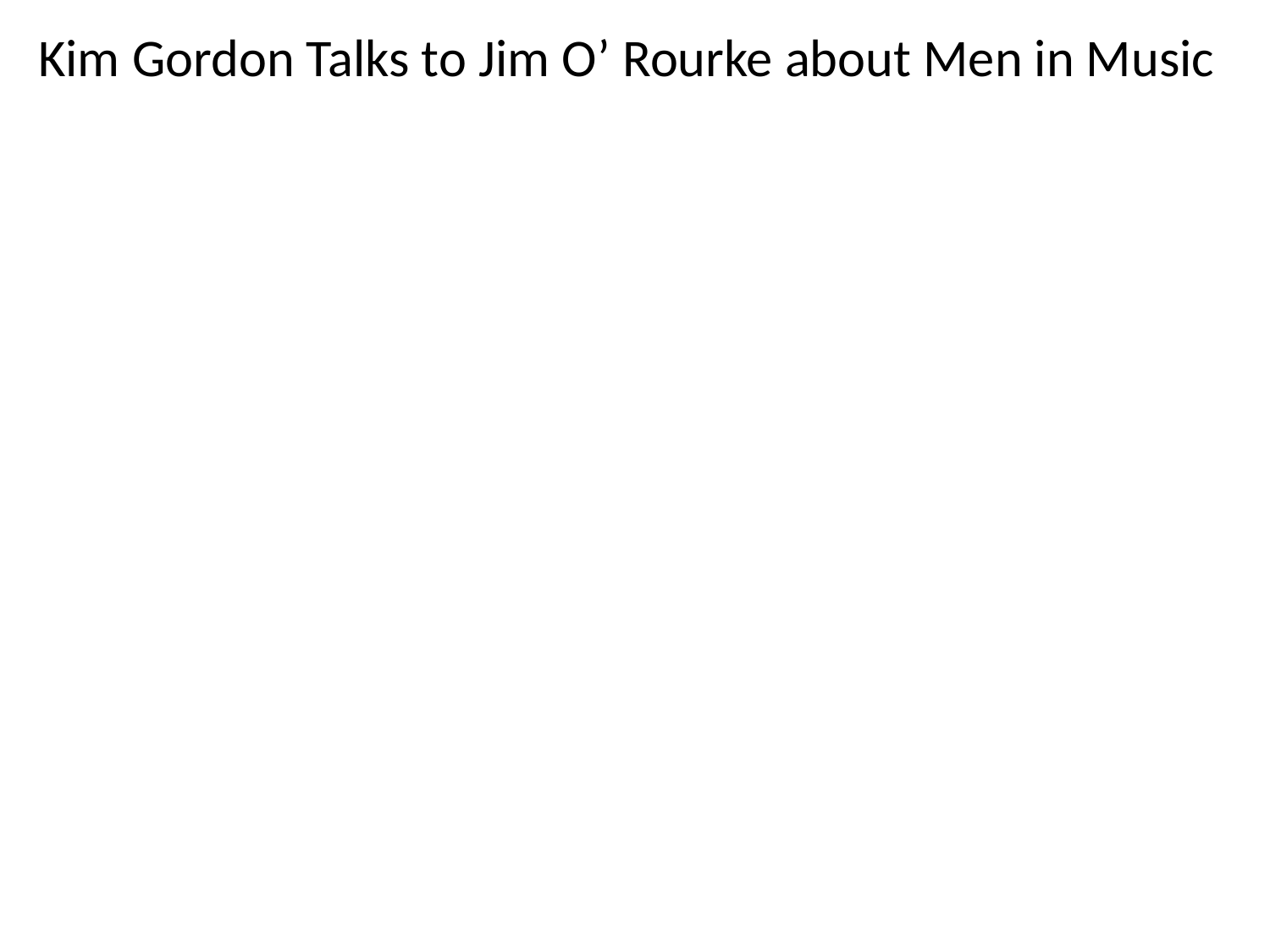

Kim Gordon Talks to Jim O’ Rourke about Men in Music